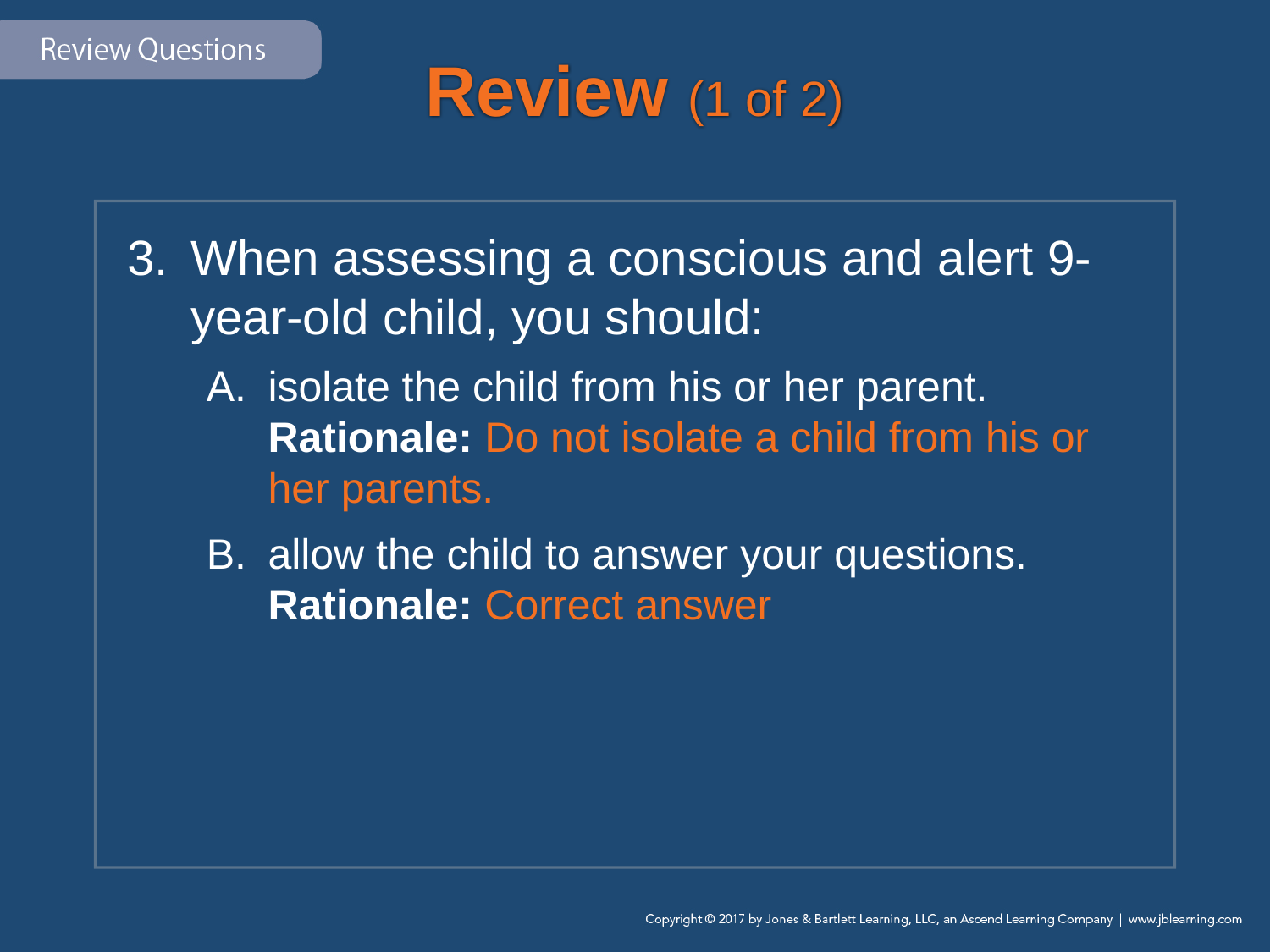

# Review (1 of 2)
When assessing a conscious and alert 9-year-old child, you should:
isolate the child from his or her parent.
Rationale: Do not isolate a child from his or her parents.
allow the child to answer your questions.
Rationale: Correct answer